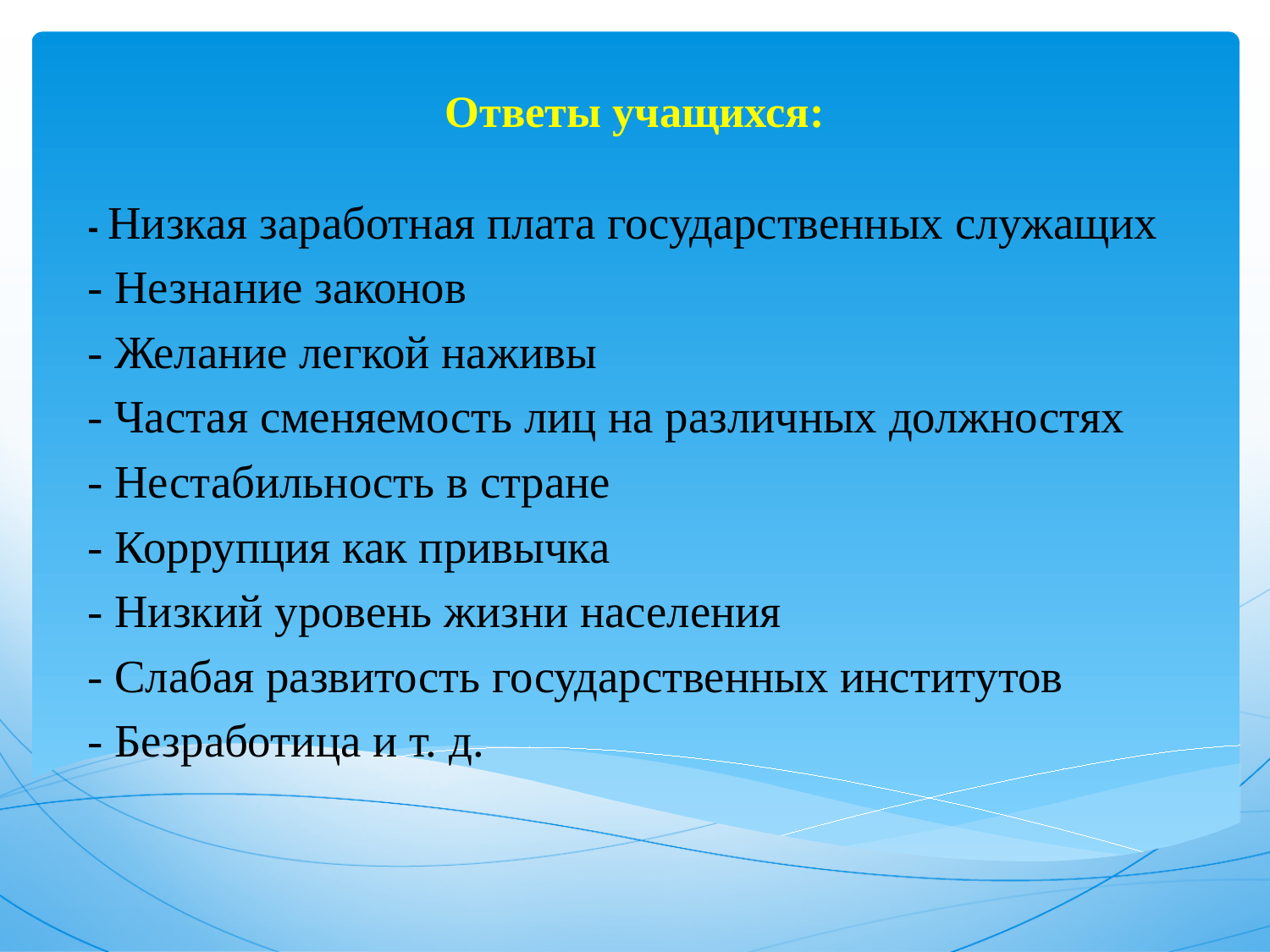

# Ответы учащихся:
- Низкая заработная плата государственных служащих
- Незнание законов
- Желание легкой наживы
- Частая сменяемость лиц на различных должностях
- Нестабильность в стране
- Коррупция как привычка
- Низкий уровень жизни населения
- Слабая развитость государственных институтов
- Безработица и т. д.